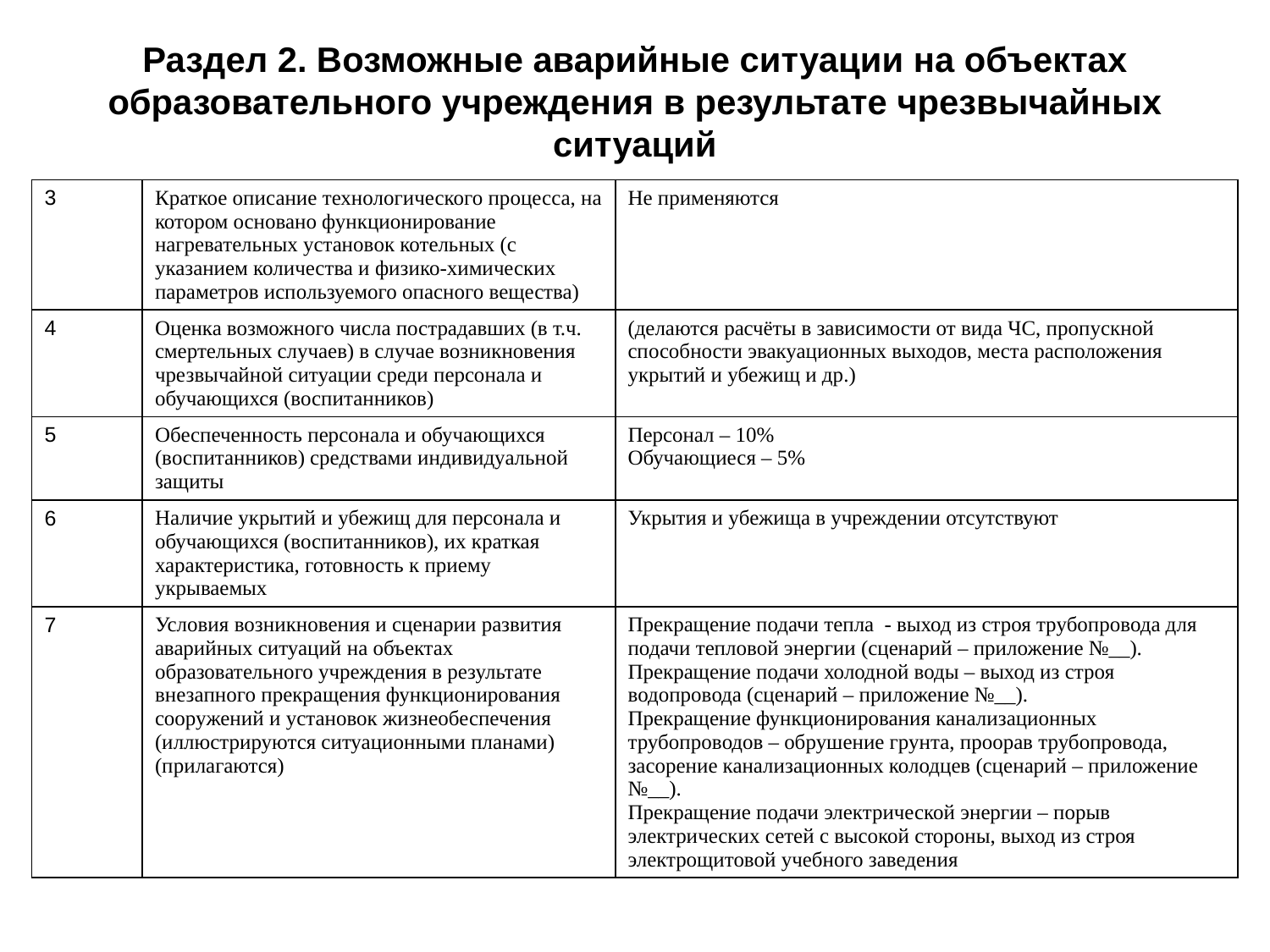

# Раздел 2. Возможные аварийные ситуации на объектах образовательного учреждения в результате чрезвычайных ситуаций
| 3 | Краткое описание технологического процесса, на котором основано функционирование нагревательных установок котельных (с указанием количества и физико-химических параметров используемого опасного вещества) | Не применяются |
| --- | --- | --- |
| 4 | Оценка возможного числа пострадавших (в т.ч. смертельных случаев) в случае возникновения чрезвычайной ситуации среди персонала и обучающихся (воспитанников) | (делаются расчёты в зависимости от вида ЧС, пропускной способности эвакуационных выходов, места расположения укрытий и убежищ и др.) |
| 5 | Обеспеченность персонала и обучающихся (воспитанников) средствами индивидуальной защиты | Персонал – 10% Обучающиеся – 5% |
| 6 | Наличие укрытий и убежищ для персонала и обучающихся (воспитанников), их краткая характеристика, готовность к приему укрываемых | Укрытия и убежища в учреждении отсутствуют |
| 7 | Условия возникновения и сценарии развития аварийных ситуаций на объектах образовательного учреждения в результате внезапного прекращения функционирования сооружений и установок жизнеобеспечения (иллюстрируются ситуационными планами) (прилагаются) | Прекращение подачи тепла - выход из строя трубопровода для подачи тепловой энергии (сценарий – приложение №\_\_). Прекращение подачи холодной воды – выход из строя водопровода (сценарий – приложение №\_\_). Прекращение функционирования канализационных трубопроводов – обрушение грунта, проорав трубопровода, засорение канализационных колодцев (сценарий – приложение №\_\_). Прекращение подачи электрической энергии – порыв электрических сетей с высокой стороны, выход из строя электрощитовой учебного заведения |